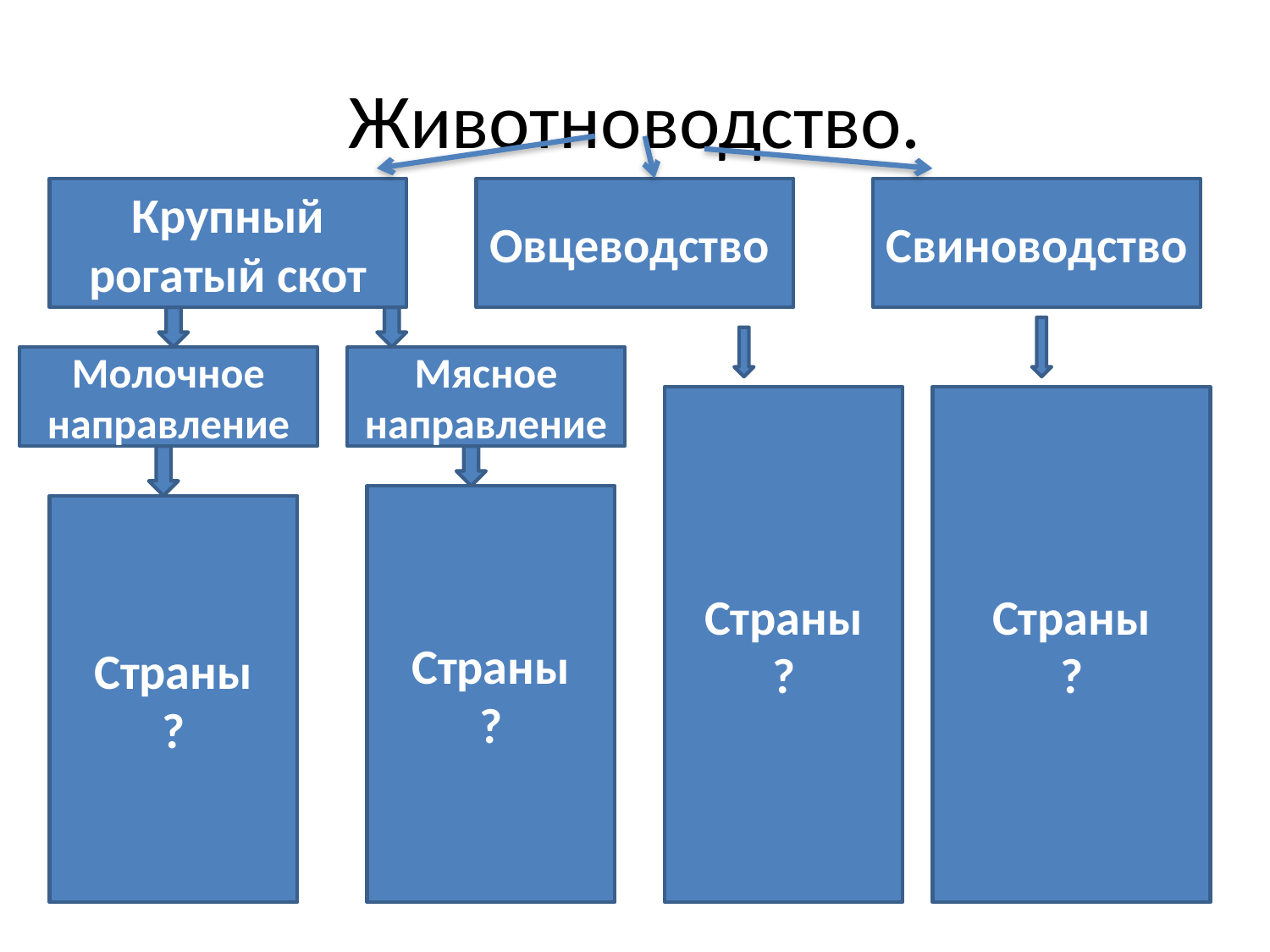

Животноводство.

Крупный рогатый скот
Овцеводство
Свиноводство

Молочное направление
Мясное направление
Страны
?
Страны
?

Страны
?
Страны
?